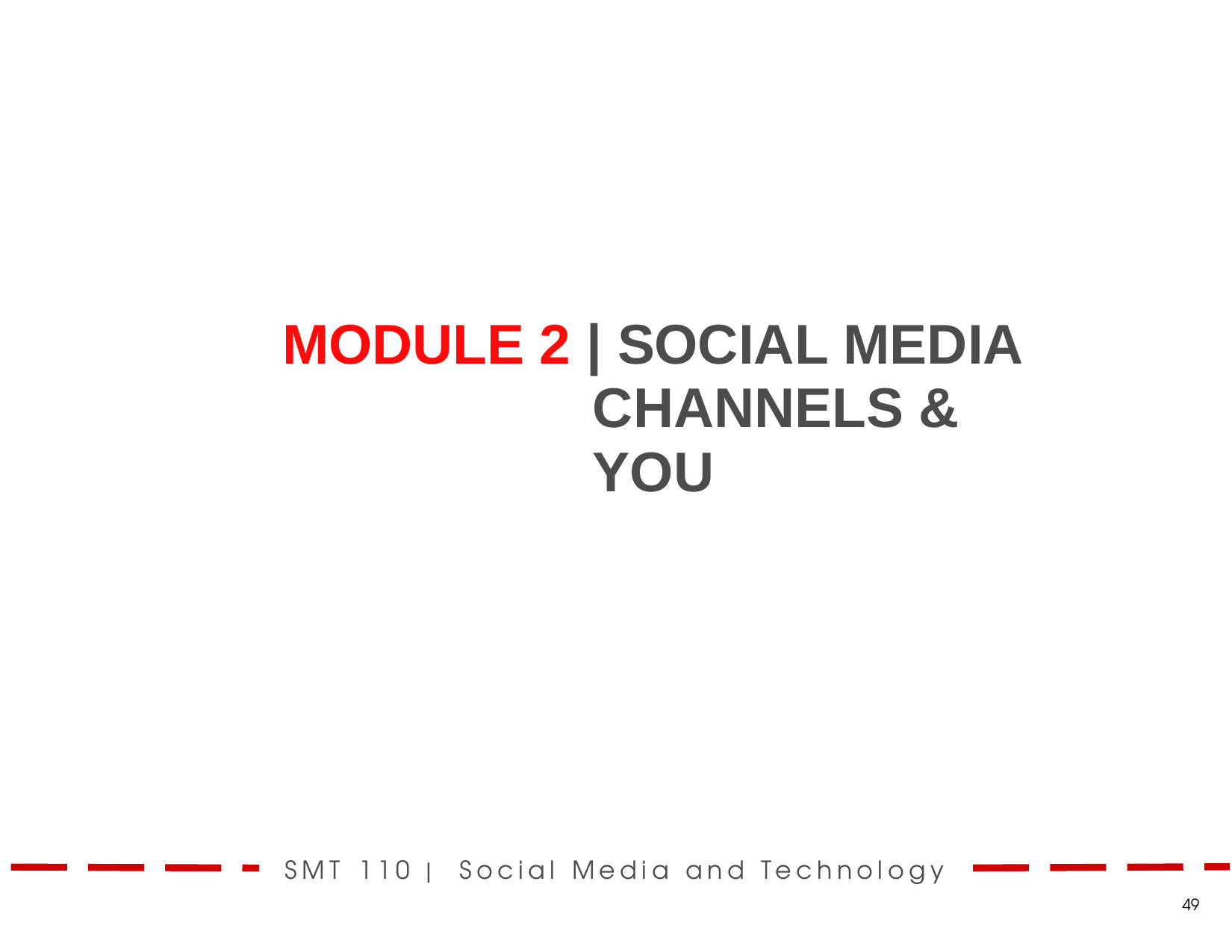

MODULE 2 | SOCIAL MEDIA
CHANNELS & YOU
SMT	110	|	Social	Media	and	Technology
49